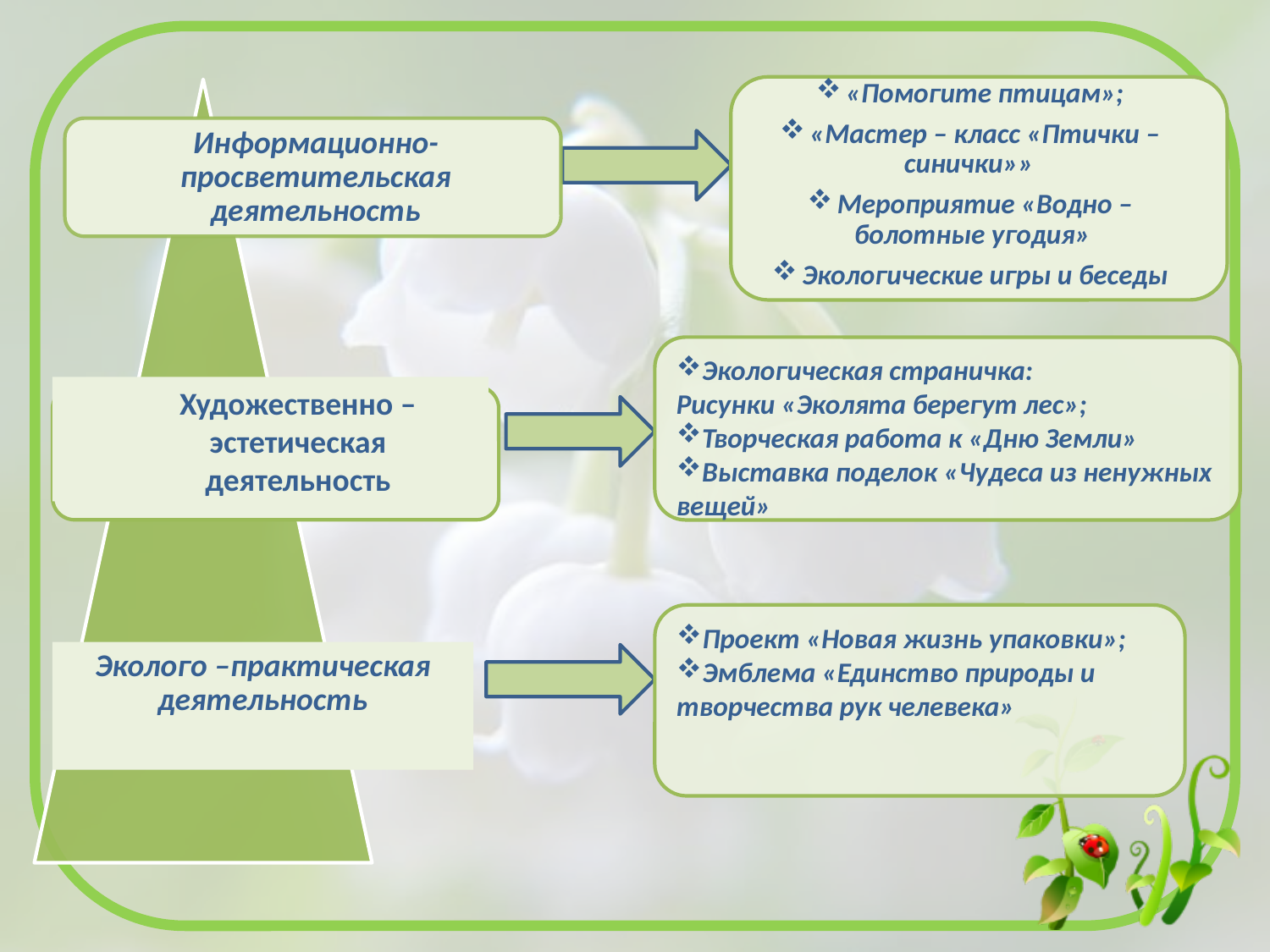

«Помогите птицам»;
«Мастер – класс «Птички – синички»»
Мероприятие «Водно – болотные угодия»
Экологические игры и беседы
Информационно-просветительская деятельность

Экологическая страничка:
Рисунки «Эколята берегут лес»;
Творческая работа к «Дню Земли»
Выставка поделок «Чудеса из ненужных вещей»

Художественно – эстетическая деятельность

Проект «Новая жизнь упаковки»;
Эмблема «Единство природы и творчества рук челевека»

Эколого –практическая деятельность